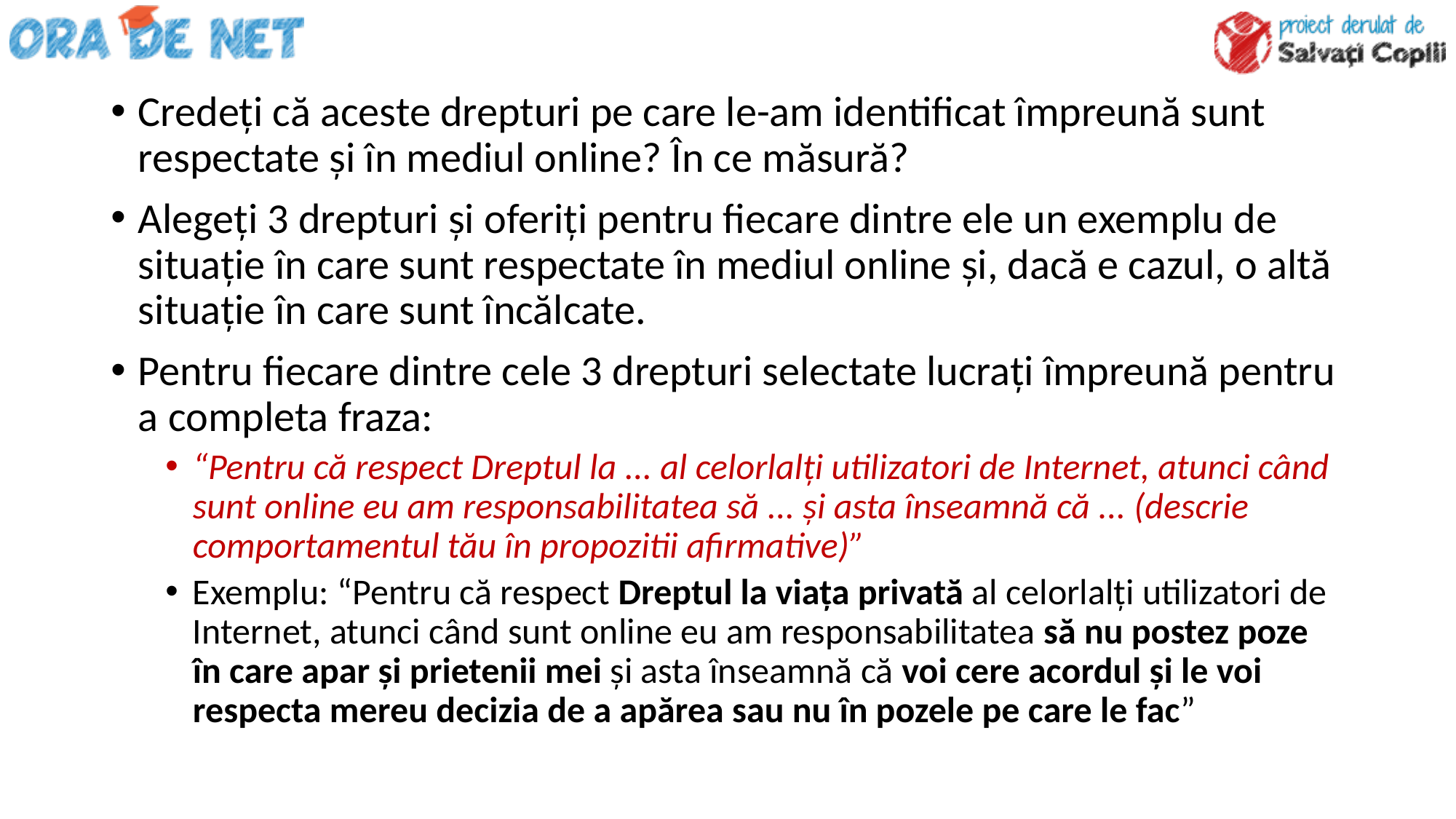

Credeți că aceste drepturi pe care le-am identificat împreună sunt respectate și în mediul online? În ce măsură?
Alegeți 3 drepturi și oferiți pentru fiecare dintre ele un exemplu de situație în care sunt respectate în mediul online și, dacă e cazul, o altă situație în care sunt încălcate.
Pentru fiecare dintre cele 3 drepturi selectate lucrați împreună pentru a completa fraza:
“Pentru că respect Dreptul la ... al celorlalți utilizatori de Internet, atunci când sunt online eu am responsabilitatea să ... și asta înseamnă că ... (descrie comportamentul tău în propozitii afirmative)”
Exemplu: “Pentru că respect Dreptul la viața privată al celorlalți utilizatori de Internet, atunci când sunt online eu am responsabilitatea să nu postez poze în care apar și prietenii mei și asta înseamnă că voi cere acordul și le voi respecta mereu decizia de a apărea sau nu în pozele pe care le fac”